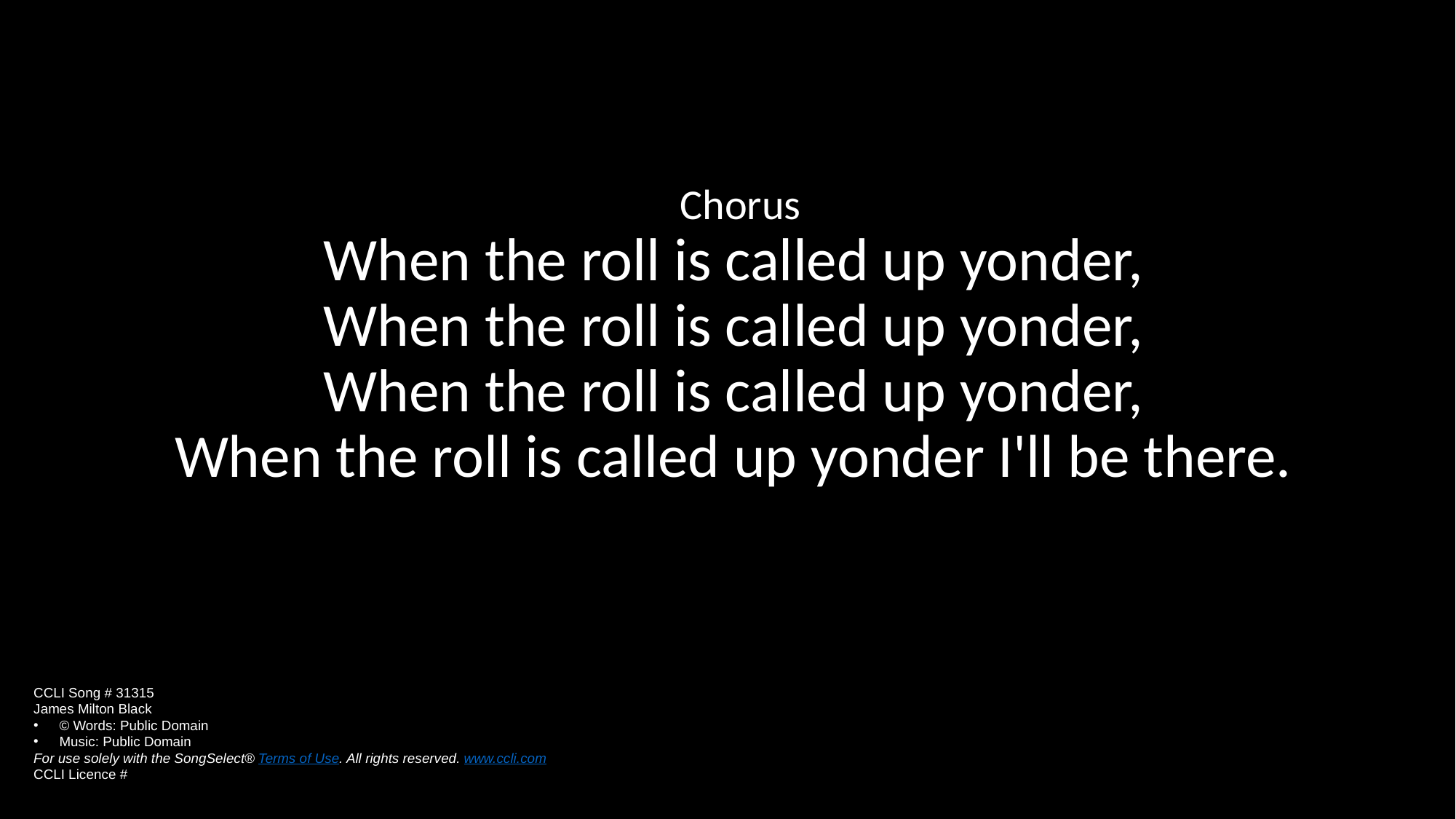

Chorus
When the roll is called up yonder,
When the roll is called up yonder,
When the roll is called up yonder,
When the roll is called up yonder I'll be there.
CCLI Song # 31315
James Milton Black
© Words: Public Domain
Music: Public Domain
For use solely with the SongSelect® Terms of Use. All rights reserved. www.ccli.com
CCLI Licence #